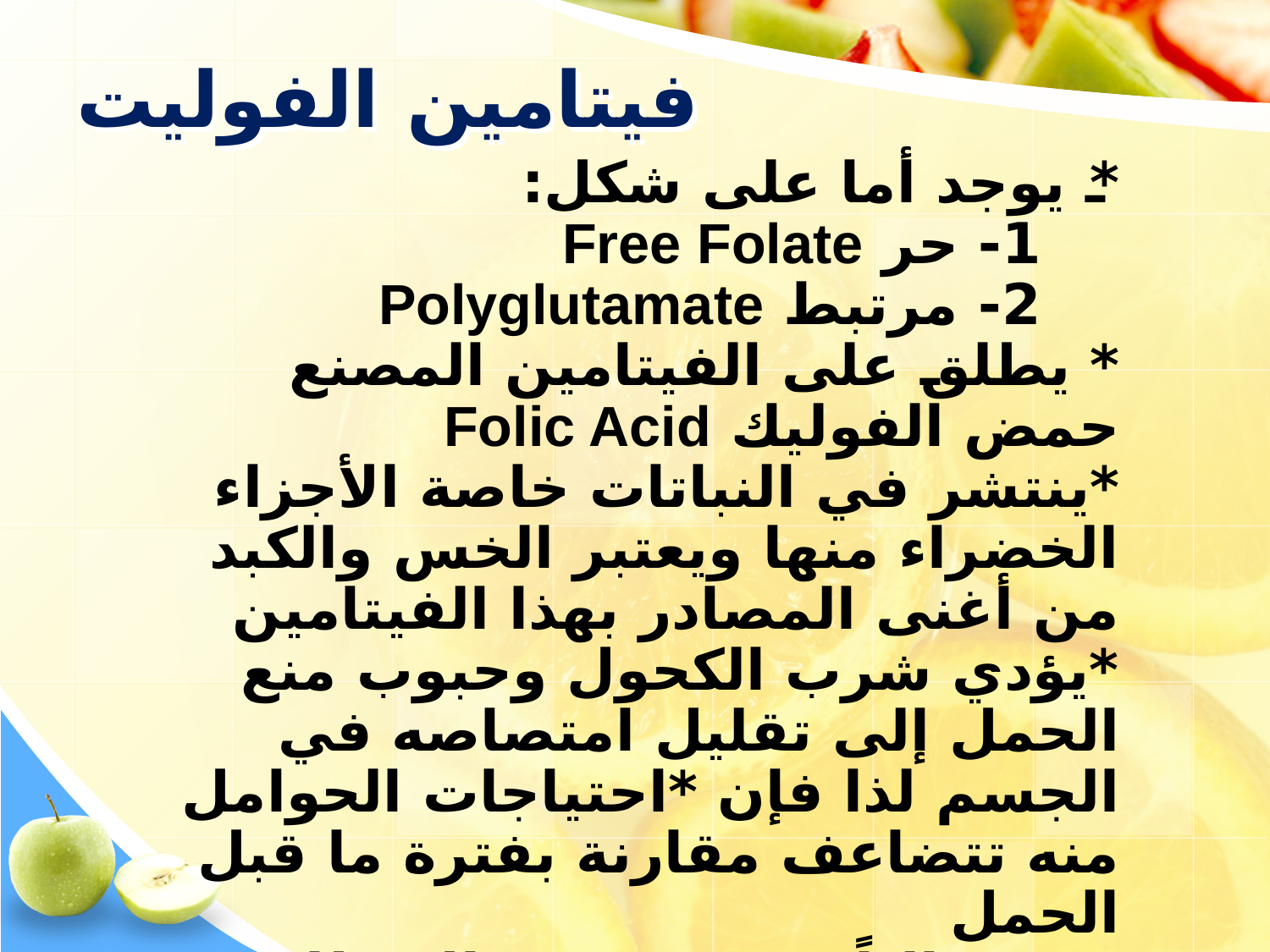

# فيتامين الفوليت
* يوجد أما على شكل:
    1- حر Free Folate
    2- مرتبط Polyglutamate
* يطلق على الفيتامين المصنع حمض الفوليك Folic Acid
*ينتشر في النباتات خاصة الأجزاء الخضراء منها ويعتبر الخس والكبد من أغنى المصادر بهذا الفيتامين
*يؤدي شرب الكحول وحبوب منع الحمل إلى تقليل امتصاصه في الجسم لذا فإن *احتياجات الحوامل منه تتضاعف مقارنة بفترة ما قبل الحمل
*يتم حالياً تدعيم حبوب الإفطار بهذا الفيتامين